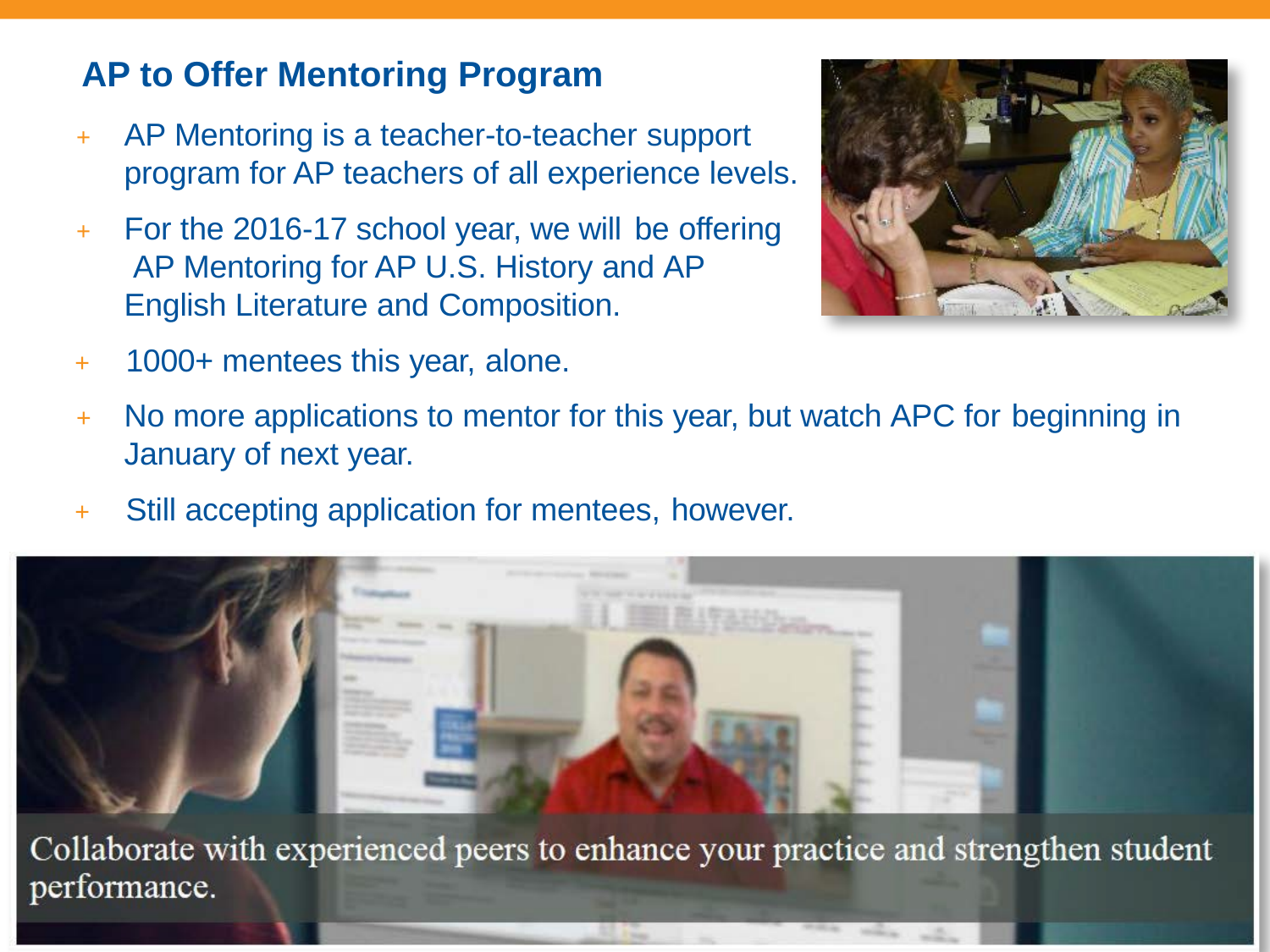

# AP to Offer Mentoring Program

+	AP Mentoring is a teacher-to-teacher support  program for AP teachers of all experience levels.
+	For the 2016-17 school year, we will be offering  AP Mentoring for AP U.S. History and AP  English Literature and Composition.
+	1000+ mentees this year, alone.
+	No more applications to mentor for this year, but watch APC for beginning in  January of next year.
+	Still accepting application for mentees, however.

17